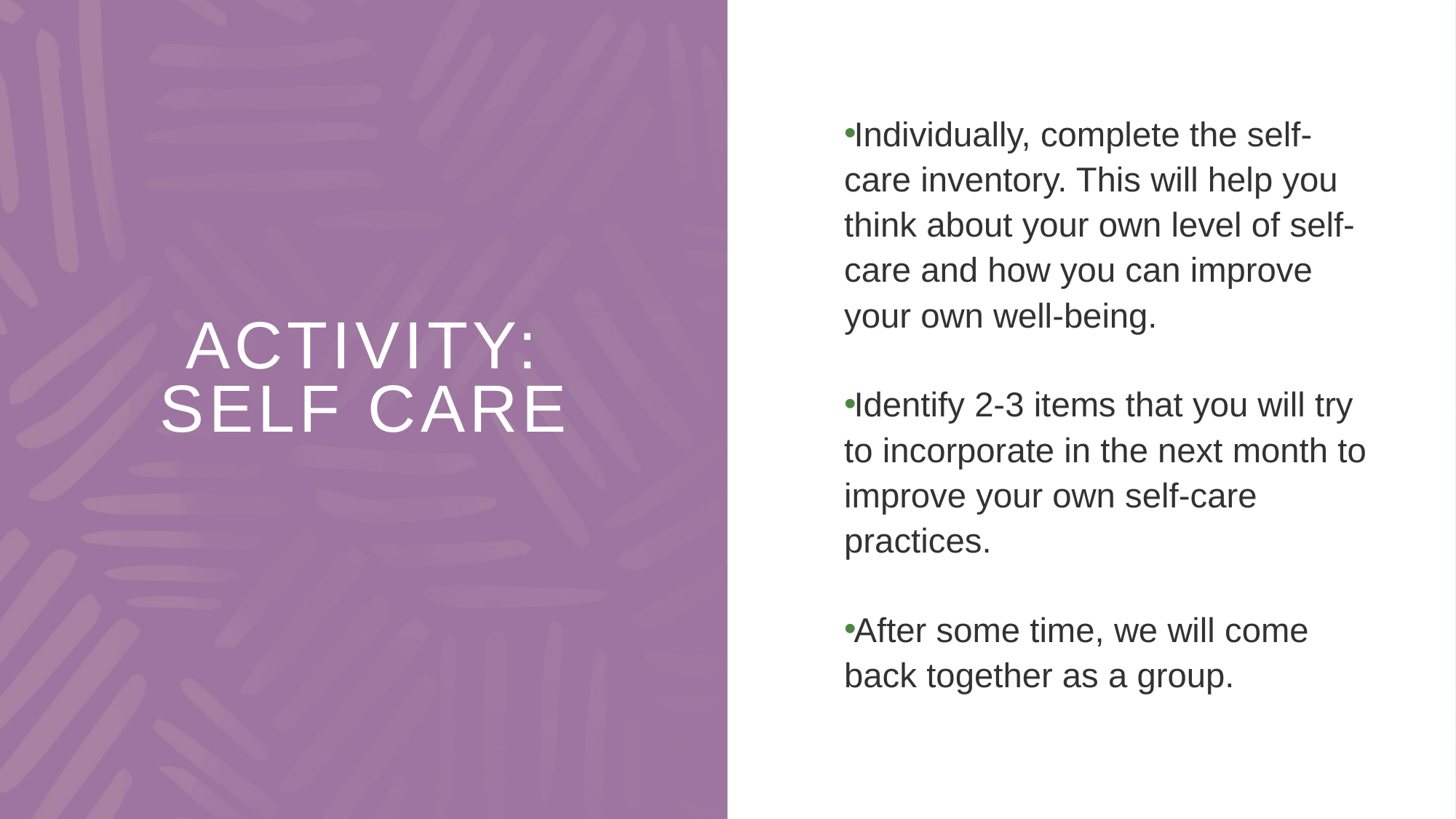

Individually, complete the self-care inventory. This will help you think about your own level of self-care and how you can improve your own well-being.
Identify 2-3 items that you will try to incorporate in the next month to improve your own self-care practices.
After some time, we will come back together as a group.

# Activity: Self care